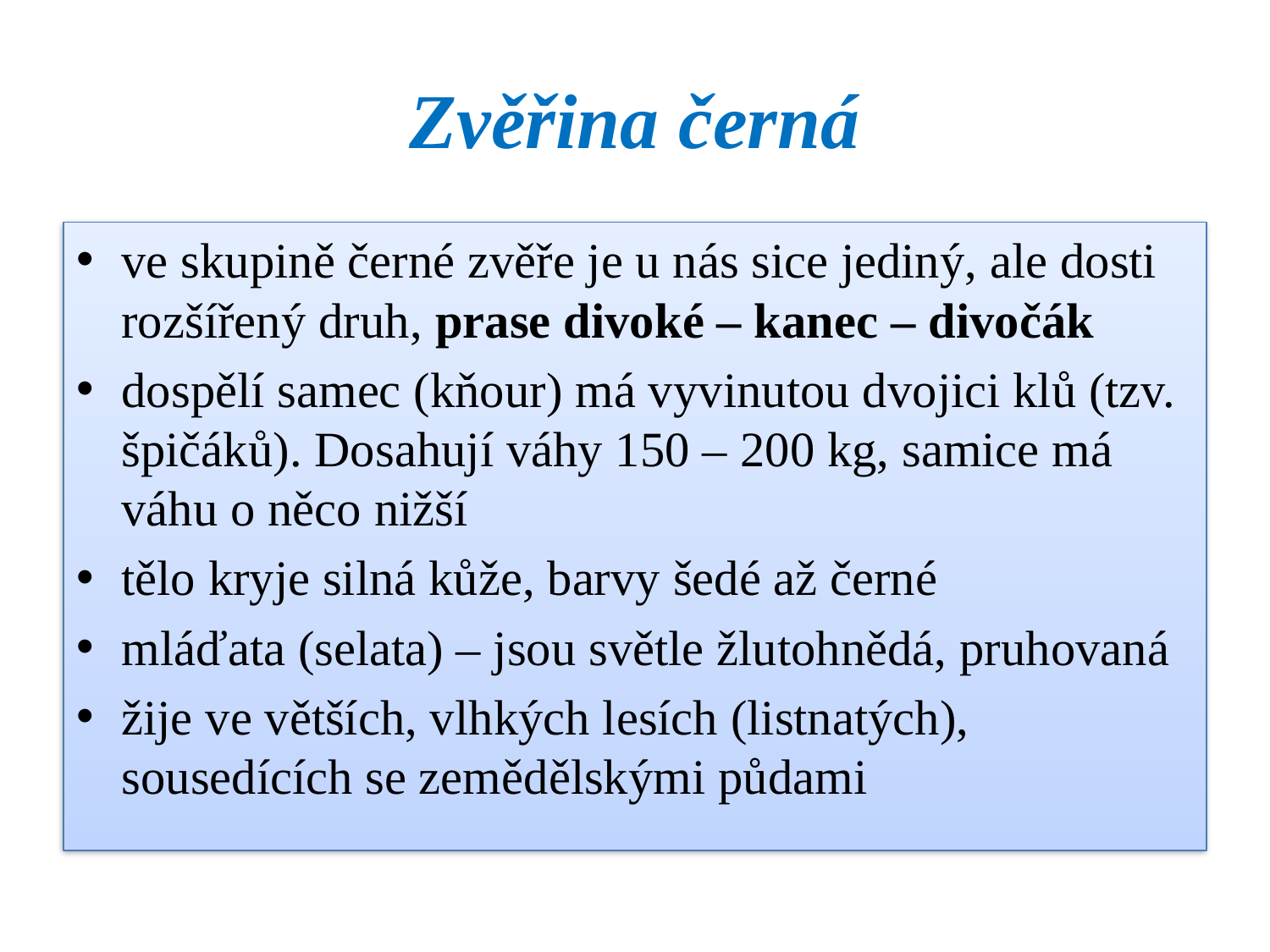

# Zvěřina černá
ve skupině černé zvěře je u nás sice jediný, ale dosti rozšířený druh, prase divoké – kanec – divočák
dospělí samec (kňour) má vyvinutou dvojici klů (tzv. špičáků). Dosahují váhy 150 – 200 kg, samice má váhu o něco nižší
tělo kryje silná kůže, barvy šedé až černé
mláďata (selata) – jsou světle žlutohnědá, pruhovaná
žije ve větších, vlhkých lesích (listnatých), sousedících se zemědělskými půdami